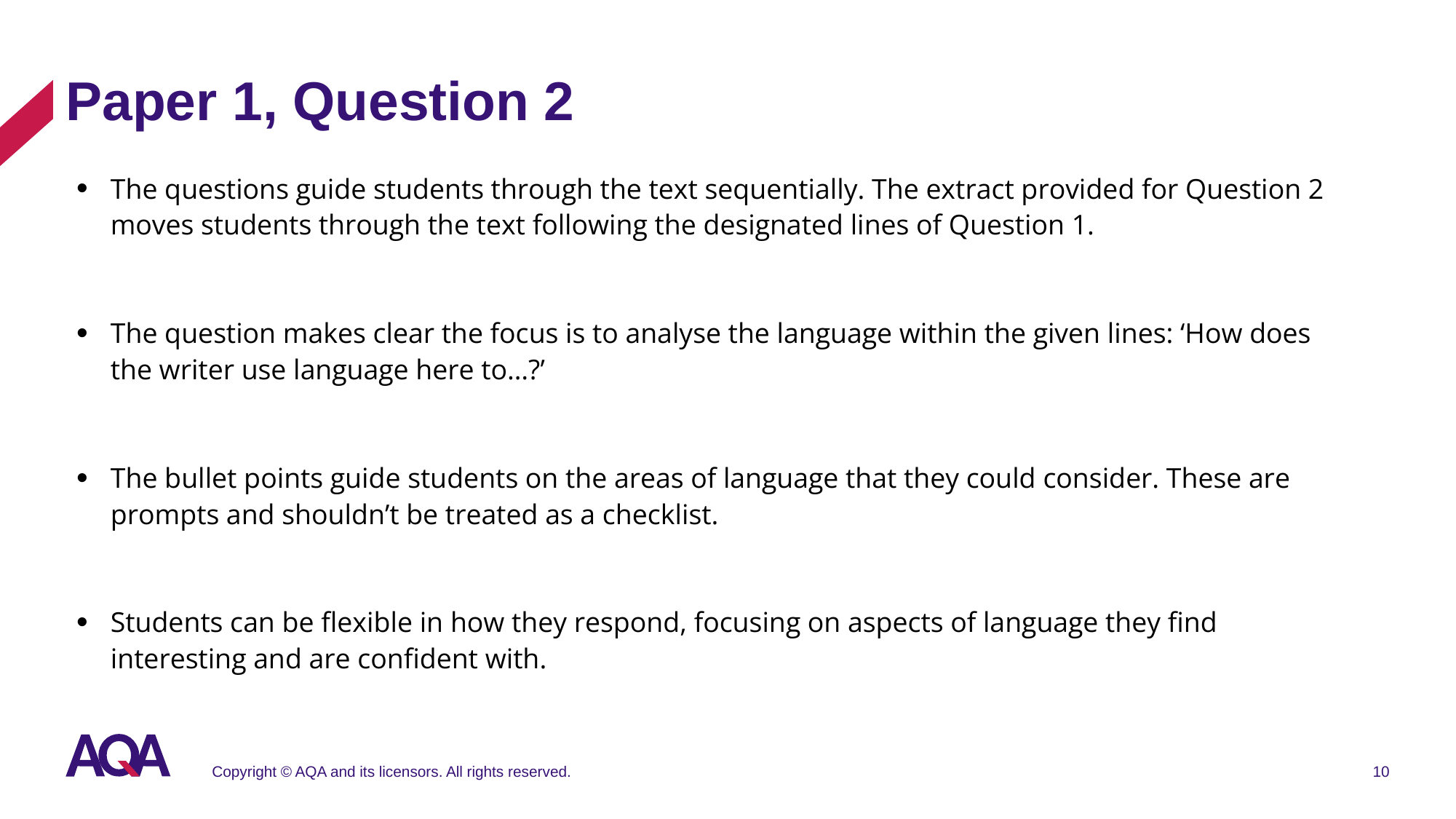

# Paper 1, Question 2
The questions guide students through the text sequentially. The extract provided for Question 2 moves students through the text following the designated lines of Question 1.

The question makes clear the focus is to analyse the language within the given lines: ‘How does the writer use language here to…?’

The bullet points guide students on the areas of language that they could consider. These are prompts and shouldn’t be treated as a checklist.

Students can be flexible in how they respond, focusing on aspects of language they find interesting and are confident with.
Copyright © AQA and its licensors. All rights reserved.
10